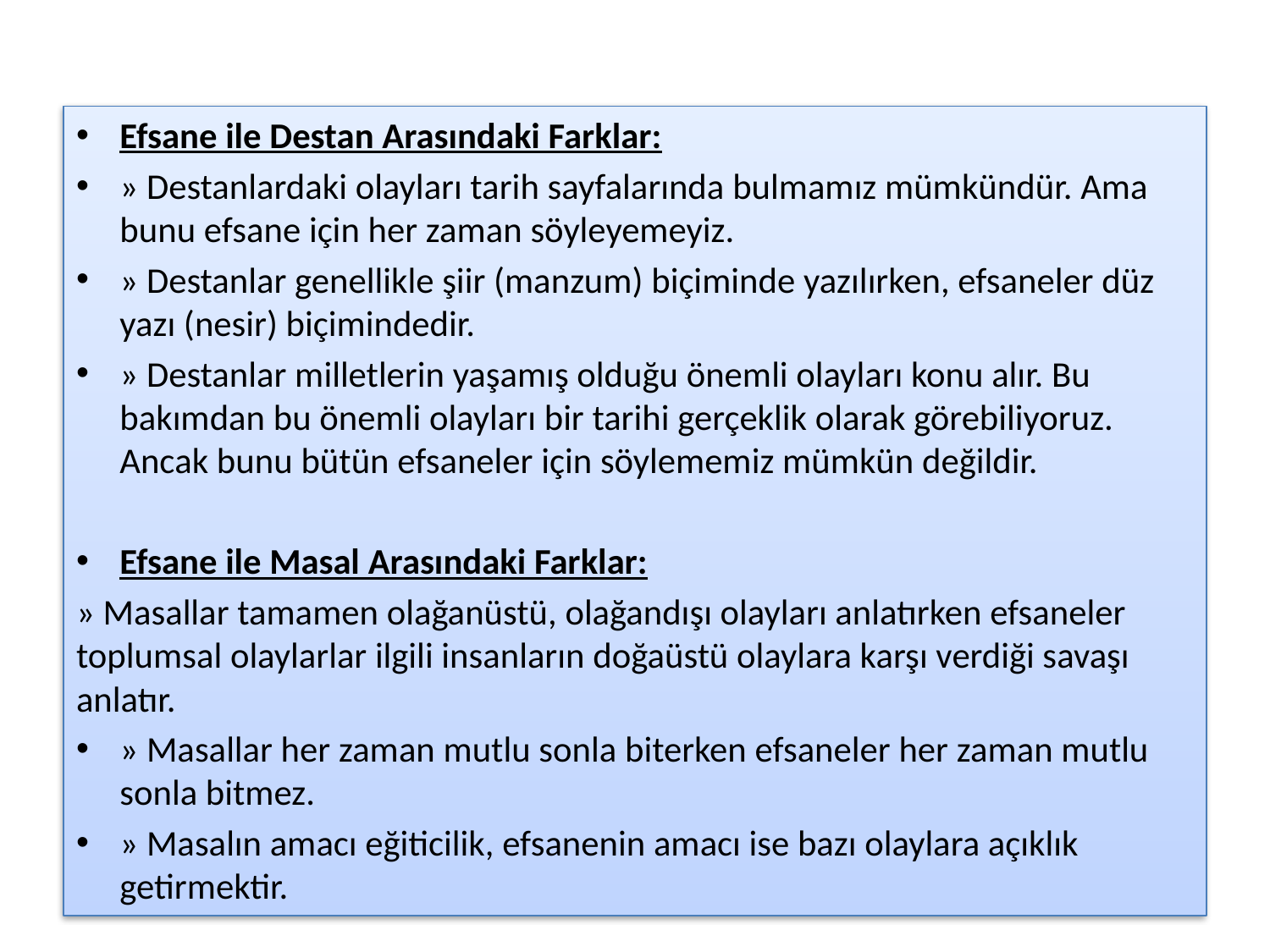

#
Efsane ile Destan Arasındaki Farklar:
» Destanlardaki olayları tarih sayfalarında bulmamız mümkündür. Ama bunu efsane için her zaman söyleyemeyiz.
» Destanlar genellikle şiir (manzum) biçiminde yazılırken, efsaneler düz yazı (nesir) biçimindedir.
» Destanlar milletlerin yaşamış olduğu önemli olayları konu alır. Bu bakımdan bu önemli olayları bir tarihi gerçeklik olarak görebiliyoruz. Ancak bunu bütün efsaneler için söylememiz mümkün değildir.

Efsane ile Masal Arasındaki Farklar:
» Masallar tamamen olağanüstü, olağandışı olayları anlatırken efsaneler toplumsal olaylarlar ilgili insanların doğaüstü olaylara karşı verdiği savaşı anlatır.
» Masallar her zaman mutlu sonla biterken efsaneler her zaman mutlu sonla bitmez.
» Masalın amacı eğiticilik, efsanenin amacı ise bazı olaylara açıklık getirmektir.